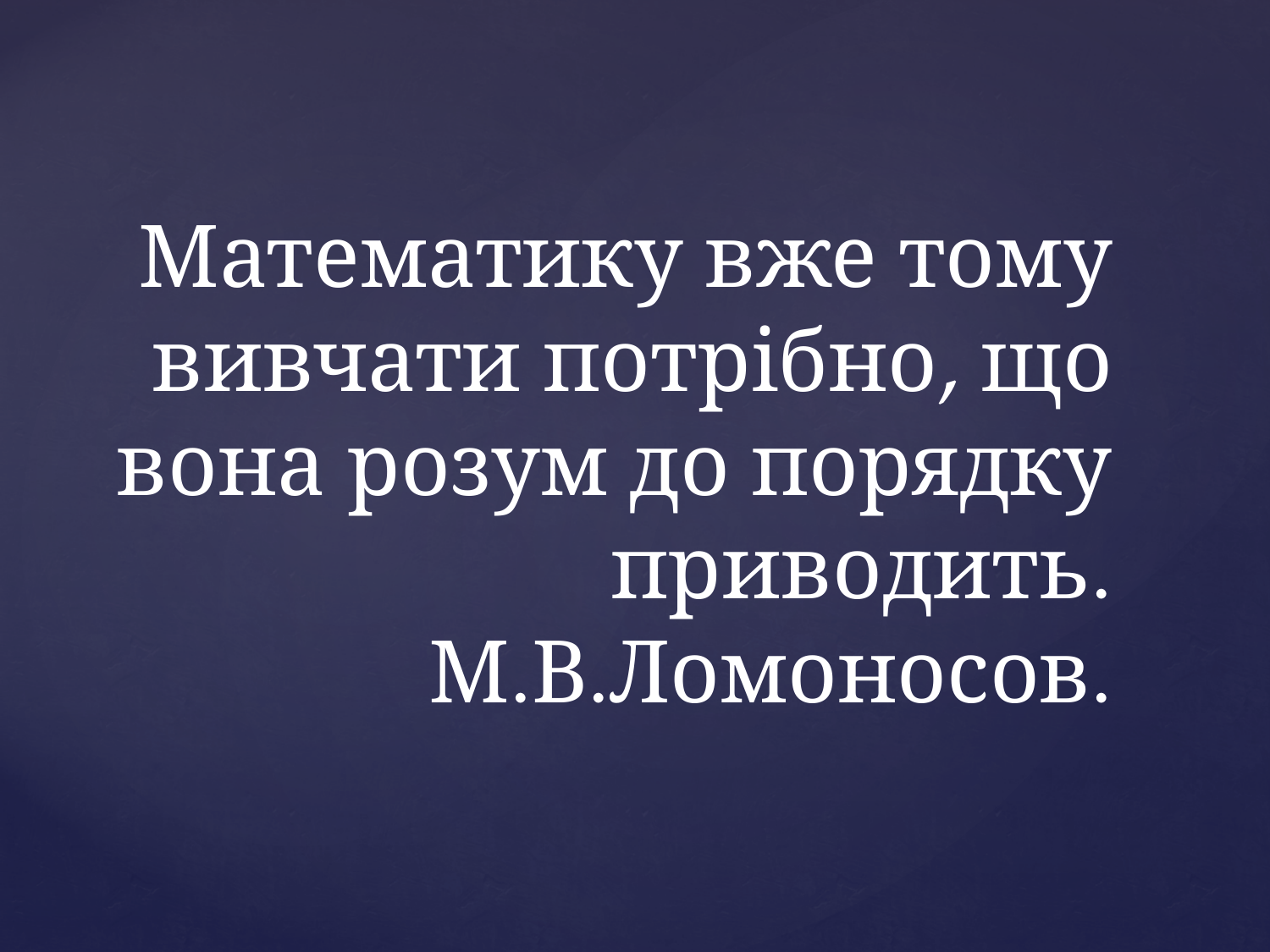

# Математику вже тому вивчати потрібно, що вона розум до порядку приводить. М.В.Ломоносов.